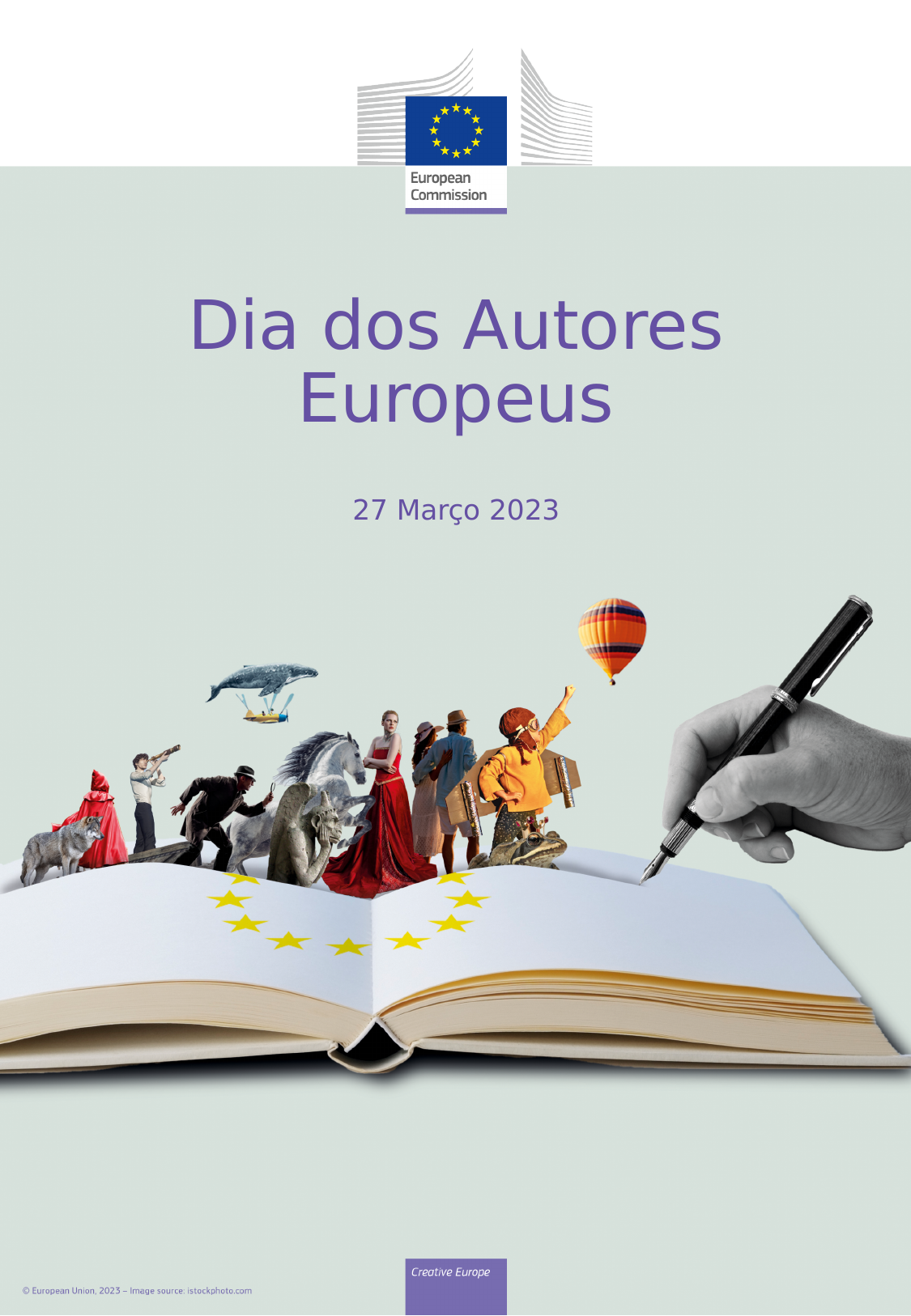

# Dia dos Autores Europeus
27 Março 2023